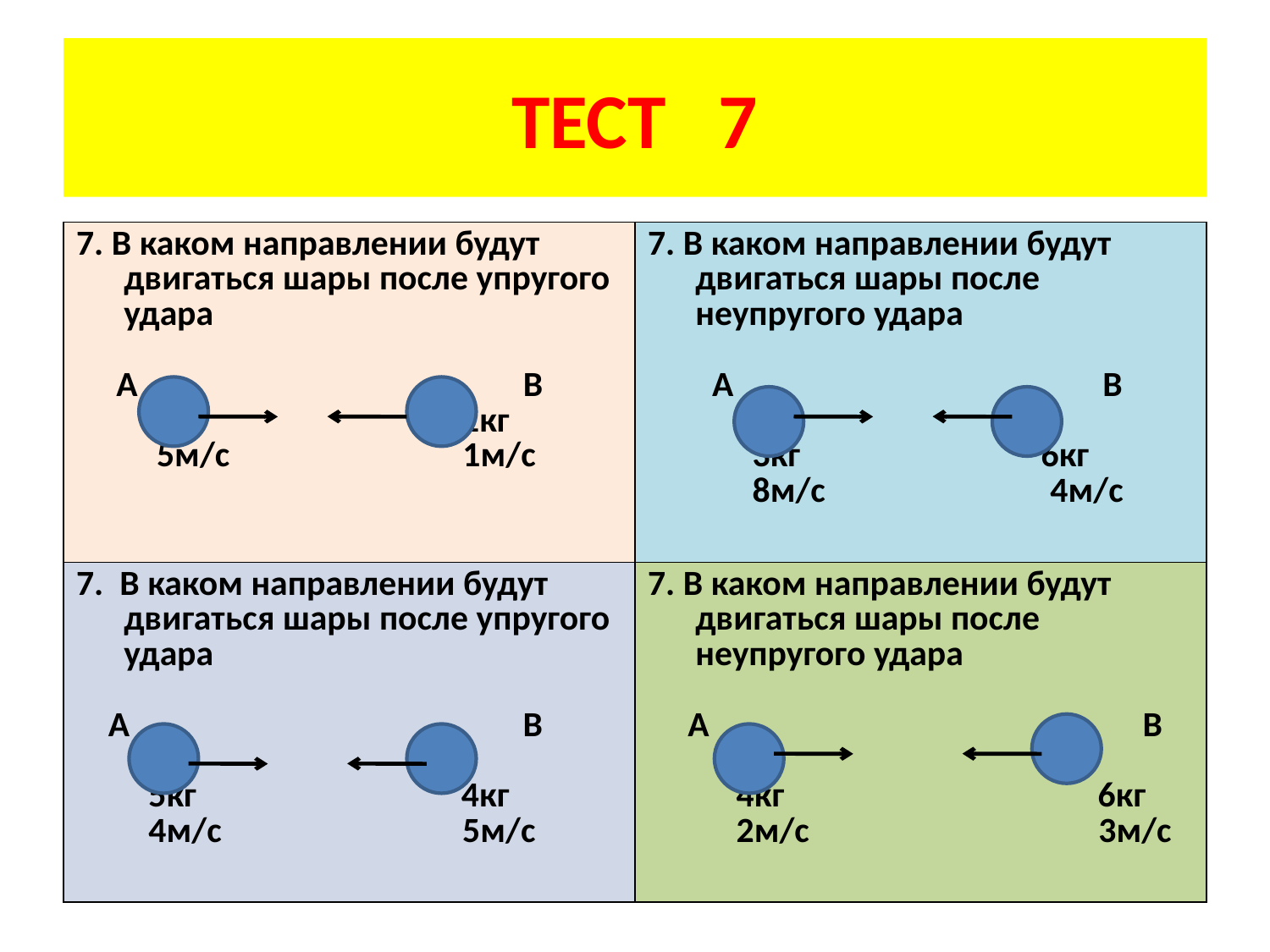

# ТЕСТ   7
| 7. В каком направлении будут двигаться шары после упругого удара А В 6кг 1кг 5м/с 1м/с | 7. В каком направлении будут двигаться шары после неупругого удара А В 3кг 6кг 8м/с 4м/с |
| --- | --- |
| 7. В каком направлении будут двигаться шары после упругого удара А В 5кг 4кг 4м/с 5м/с | 7. В каком направлении будут двигаться шары после неупругого удара А В 4кг 6кг 2м/с 3м/с |